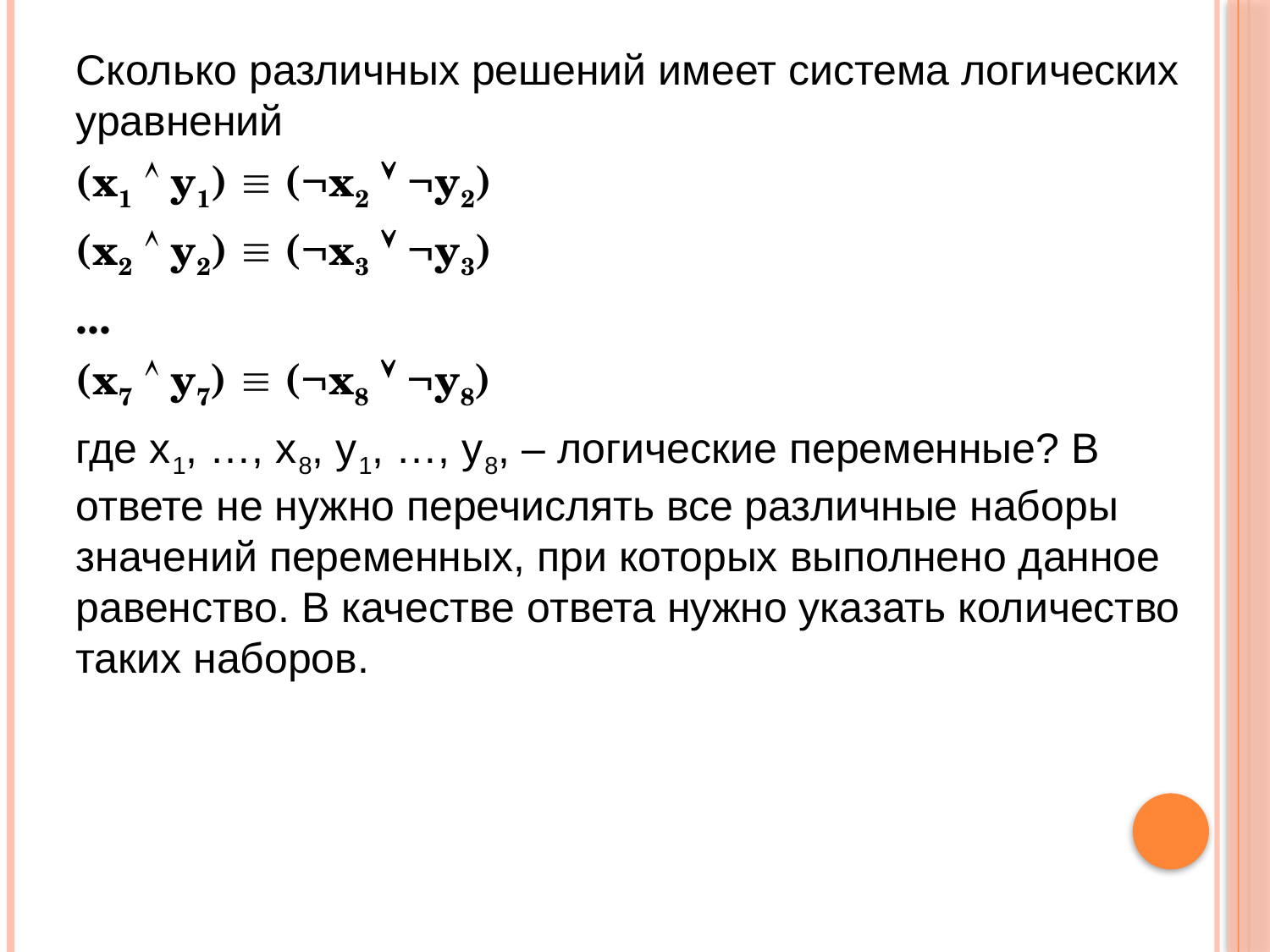

Сколько различных решений имеет система логических уравнений
(x1 ∧ y1) ≡ (¬x2 ∨ ¬y2)
(x2 ∧ y2) ≡ (¬x3 ∨ ¬y3)
...
(x7 ∧ y7) ≡ (¬x8 ∨ ¬y8)
где x1, …, x8, y1, …, y8, – логические переменные? В ответе не нужно перечислять все различные наборы значений переменных, при которых выполнено данное равенство. В качестве ответа нужно указать количество таких наборов.